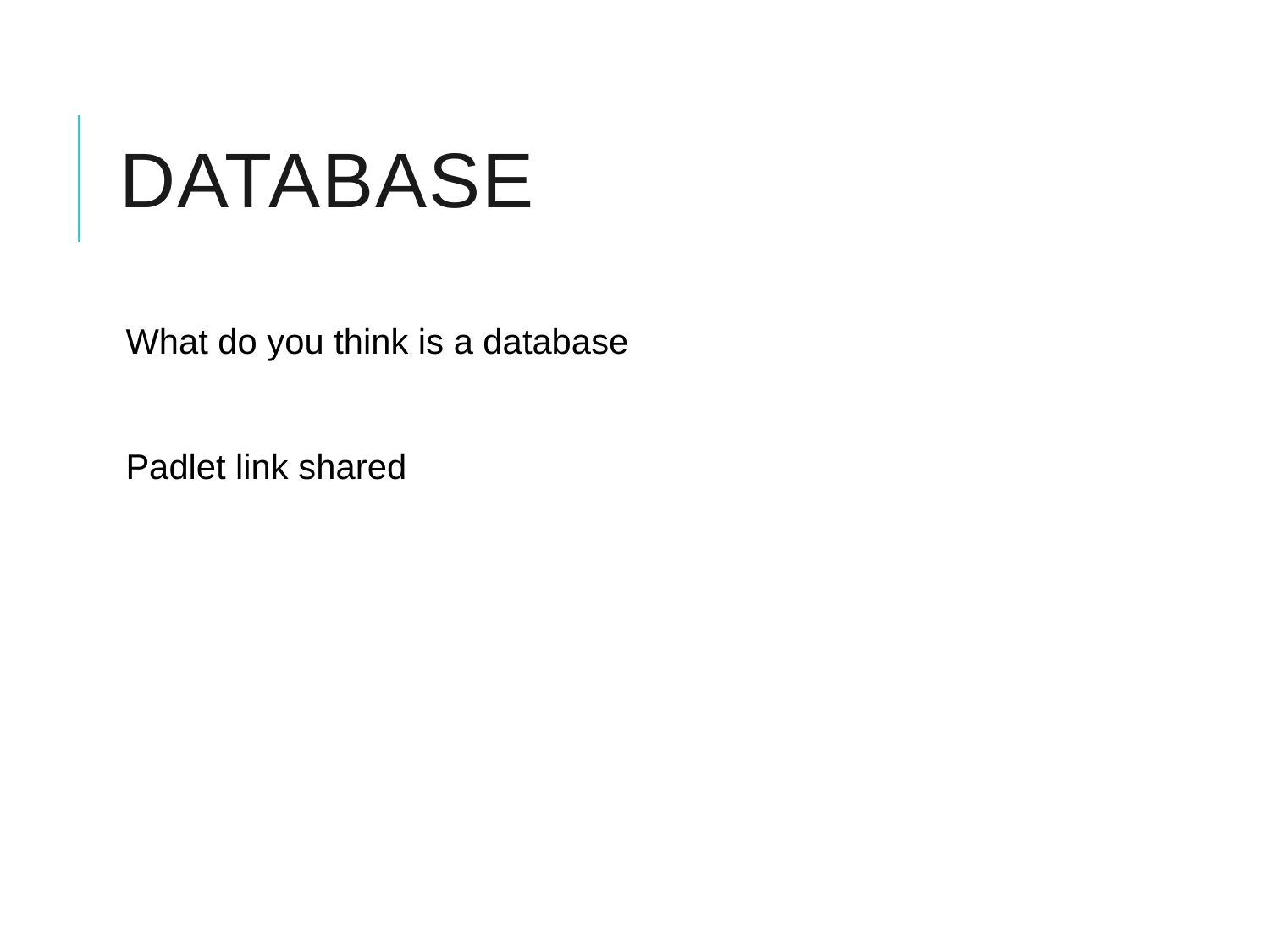

# Database
What do you think is a database

Padlet link shared